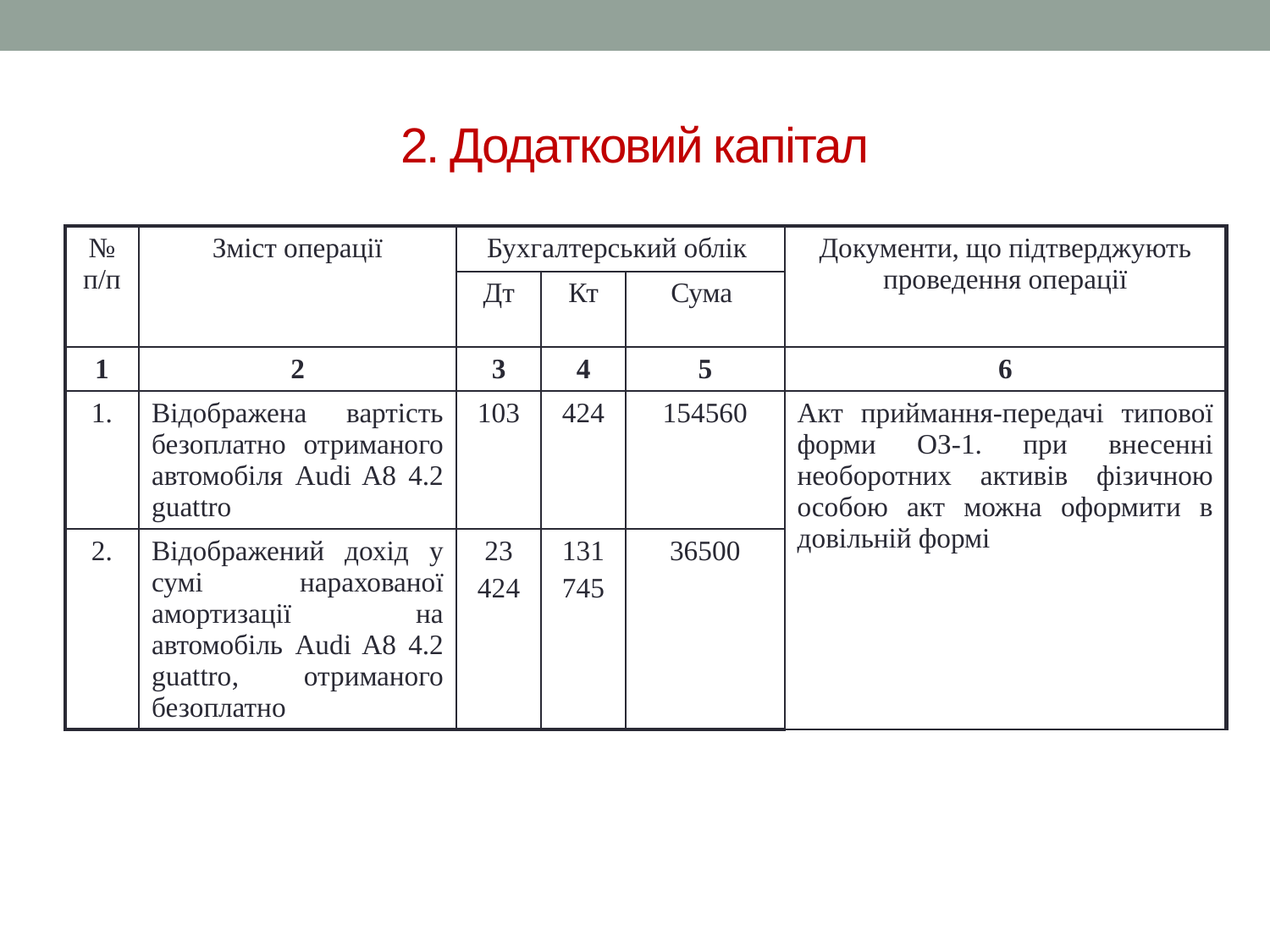

# 2. Додатковий капітал
| № п/п | Зміст операції | Бухгалтерський облік |  |  | Документи, що підтверджують проведення операції |
| --- | --- | --- | --- | --- | --- |
|  |  | Дт | Кт | Сума |  |
| 1 | 2 | 3 | 4 | 5 | 6 |
| 1. | Відображена вартість безоплатно отриманого автомобіля Audi A8 4.2 guattro | 103 | 424 | 154560 | Акт приймання-передачі типової форми ОЗ-1. при внесенні необоротних активів фізичною особою акт можна оформити в довільній формі |
| 2. | Відображений дохід у сумі нарахованої амортизації на автомобіль Audi A8 4.2 guattro, отриманого безоплатно | 23 424 | 131 745 | 36500 |  |